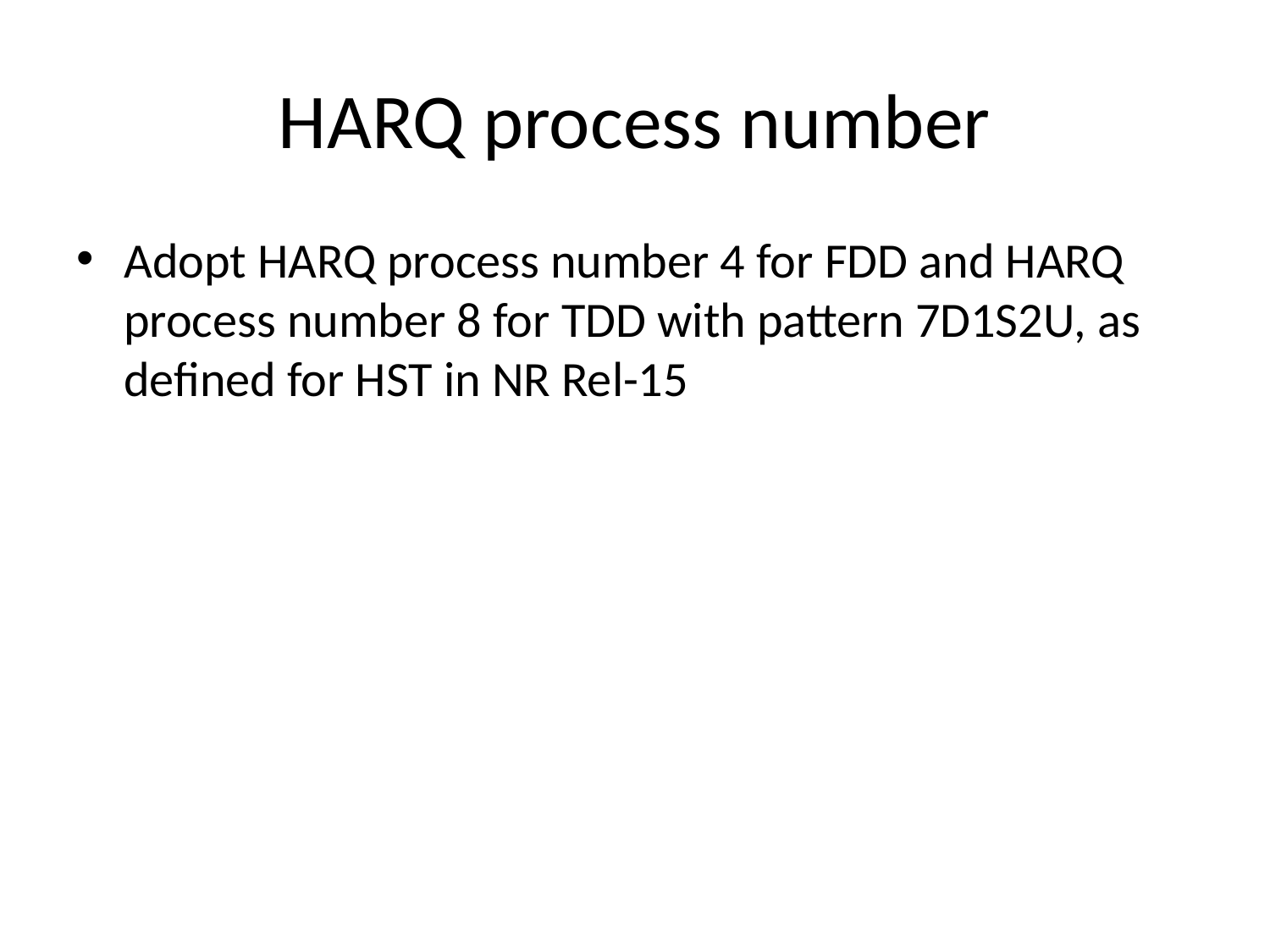

# HARQ process number
Adopt HARQ process number 4 for FDD and HARQ process number 8 for TDD with pattern 7D1S2U, as defined for HST in NR Rel-15